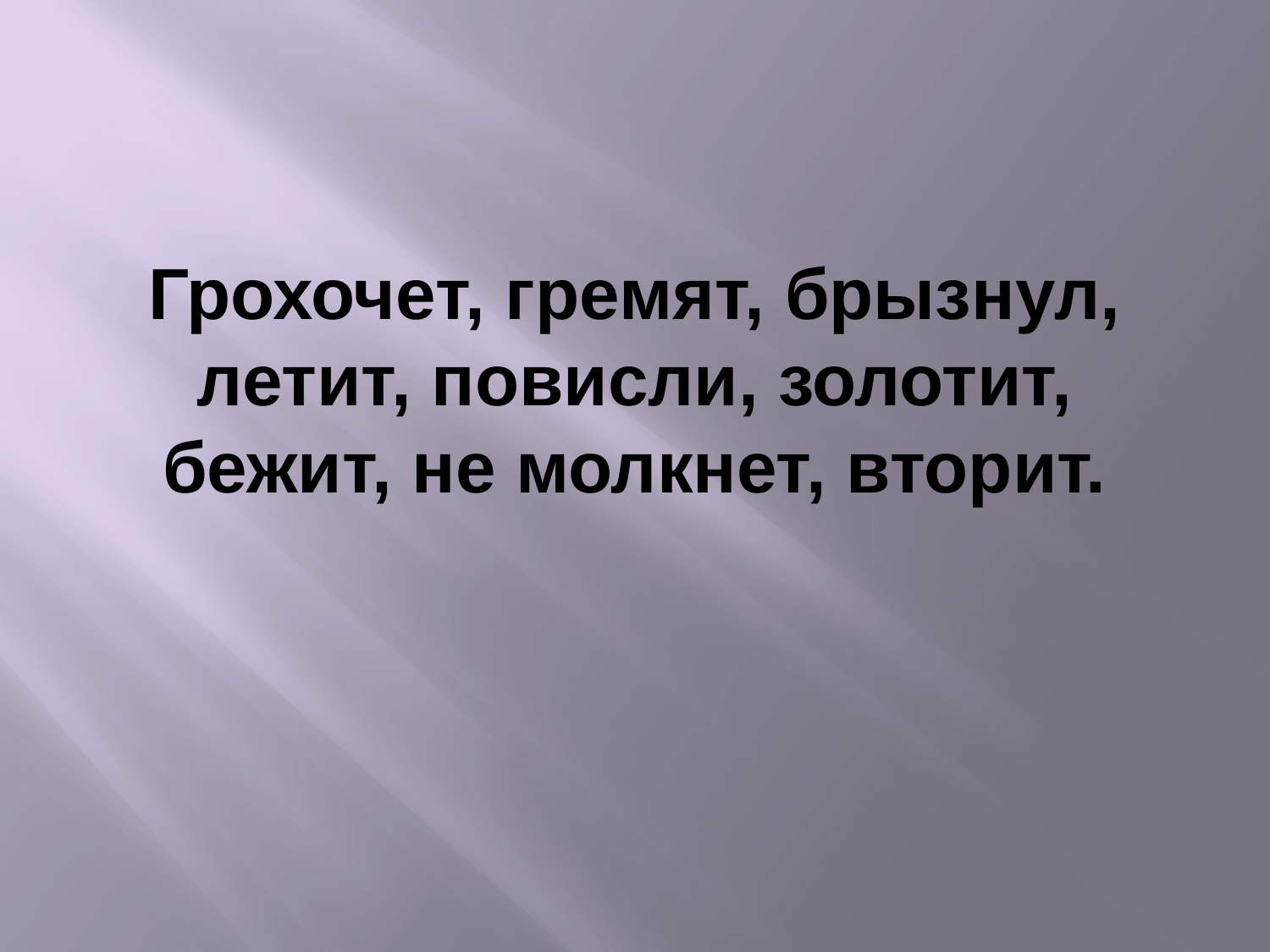

# Грохочет, гремят, брызнул, летит, повисли, золотит, бежит, не молкнет, вторит.